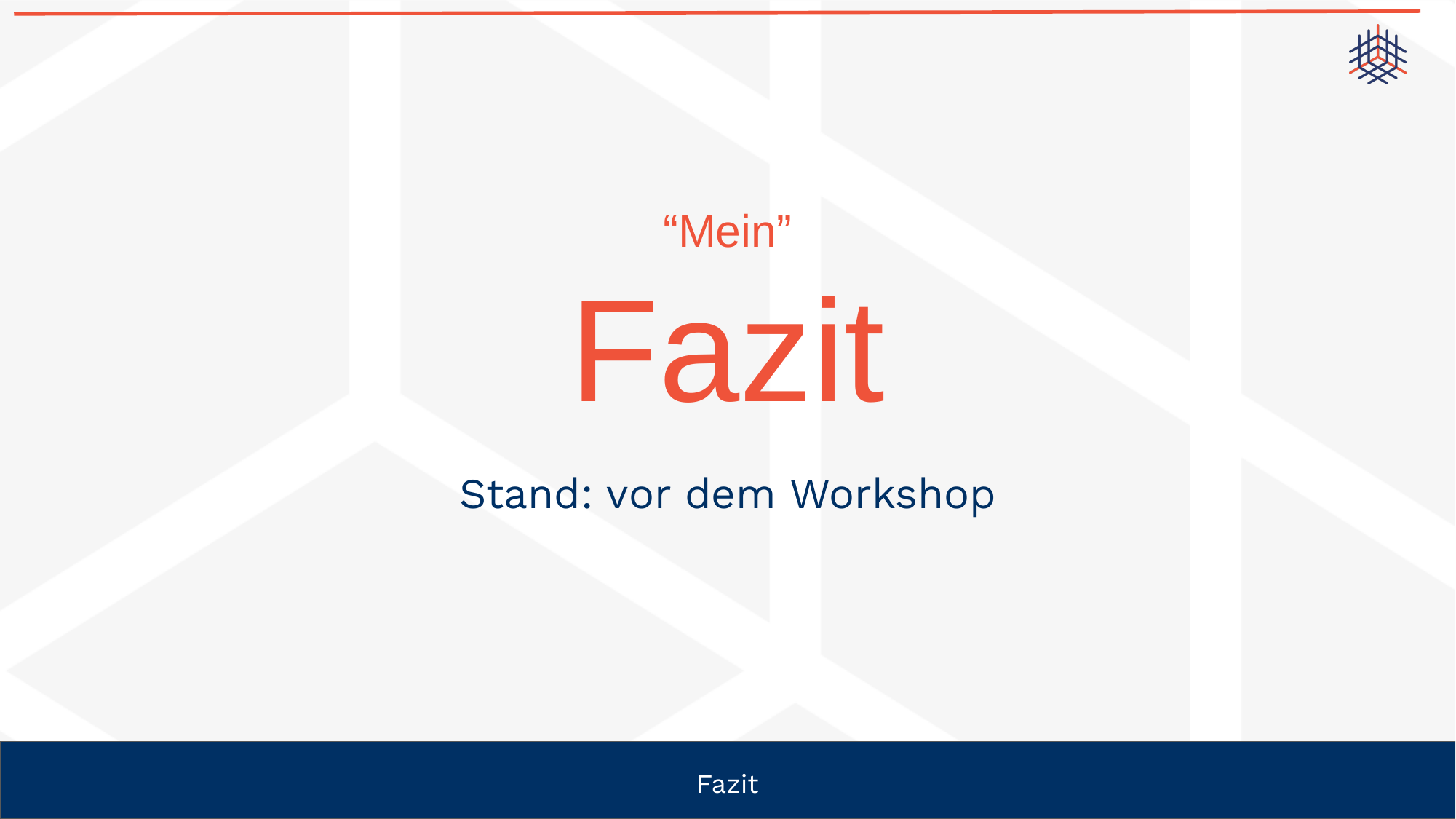

# “Mein”
Fazit
Stand: vor dem Workshop
Fazit